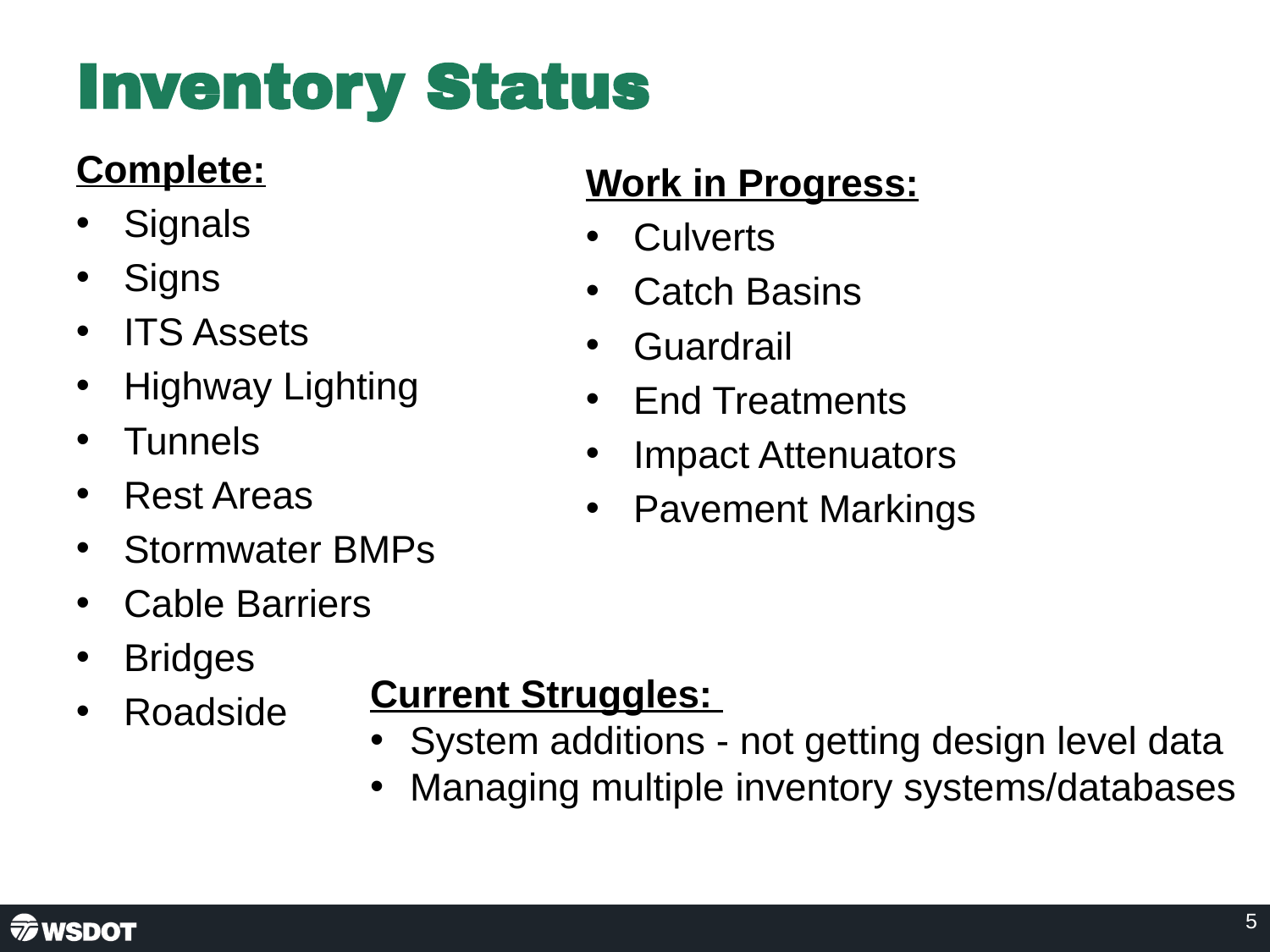

# Inventory Status
Complete:
Signals
Signs
ITS Assets
Highway Lighting
Tunnels
Rest Areas
Stormwater BMPs
Cable Barriers
Bridges
Roadside

Work in Progress:
Culverts
Catch Basins
Guardrail
End Treatments
Impact Attenuators
Pavement Markings

Current Struggles:
System additions - not getting design level data
Managing multiple inventory systems/databases
5